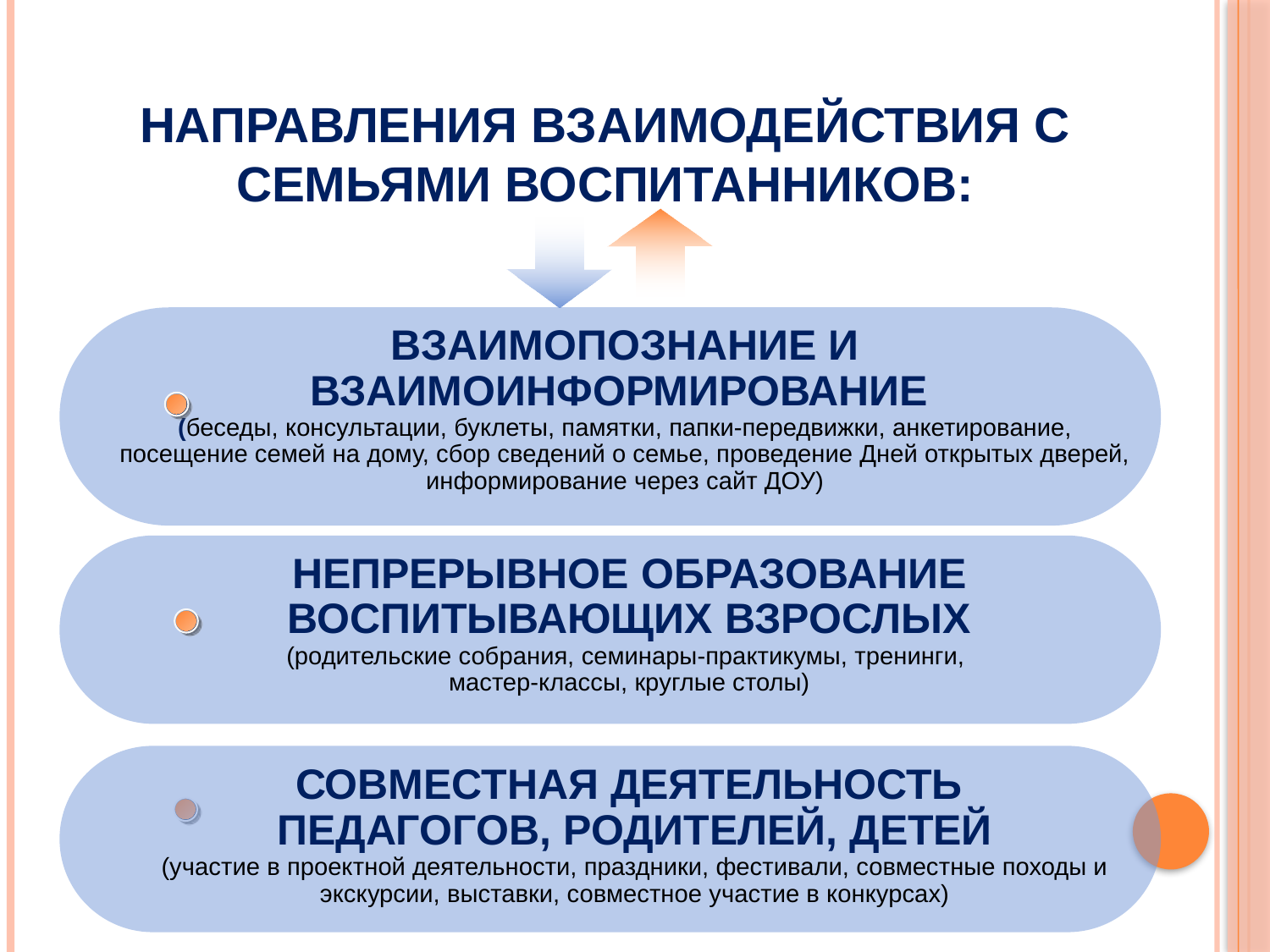

# Направления взаимодействия с семьями воспитанников:

ВЗАИМОПОЗНАНИЕ И ВЗАИМОИНФОРМИРОВАНИЕ
(беседы, консультации, буклеты, памятки, папки-передвижки, анкетирование, посещение семей на дому, сбор сведений о семье, проведение Дней открытых дверей, информирование через сайт ДОУ)

НЕПРЕРЫВНОЕ ОБРАЗОВАНИЕ ВОСПИТЫВАЮЩИХ ВЗРОСЛЫХ
(родительские собрания, семинары-практикумы, тренинги,
мастер-классы, круглые столы)

СОВМЕСТНАЯ ДЕЯТЕЛЬНОСТЬ
ПЕДАГОГОВ, РОДИТЕЛЕЙ, ДЕТЕЙ
(участие в проектной деятельности, праздники, фестивали, совместные походы и экскурсии, выставки, совместное участие в конкурсах)